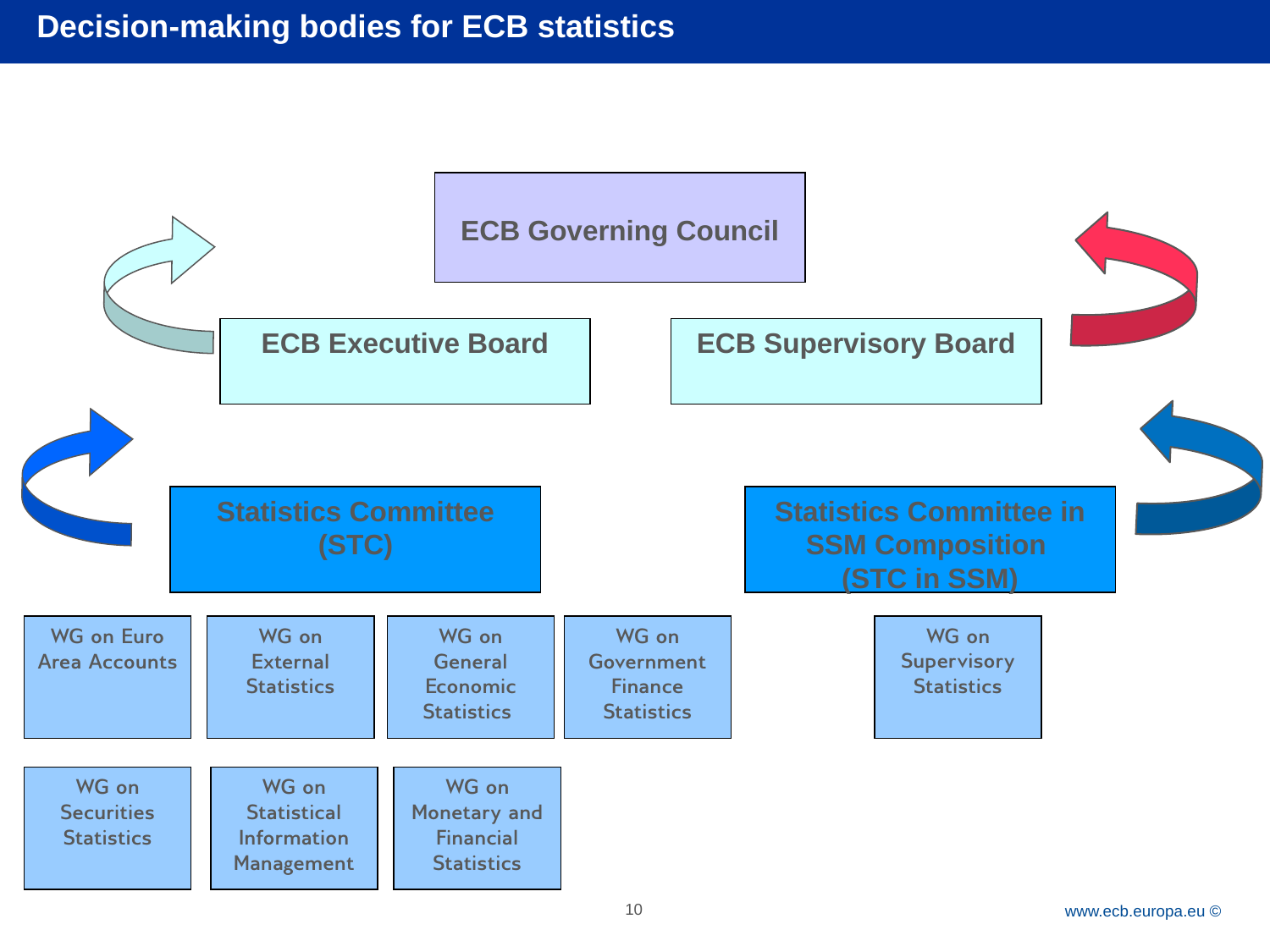

Decision-making bodies for ECB statistics

ECB Governing Council

ECB Executive Board
ECB Supervisory Board

Statistics Committee (STC)
Statistics Committee in SSM Composition
(STC in SSM)
WG on Euro Area Accounts
WG on External Statistics
WG on General Economic Statistics
WG on Government Finance Statistics
WG on Securities Statistics

WG on Statistical Information Management

WG on Monetary and Financial Statistics
WG on Supervisory Statistics

10